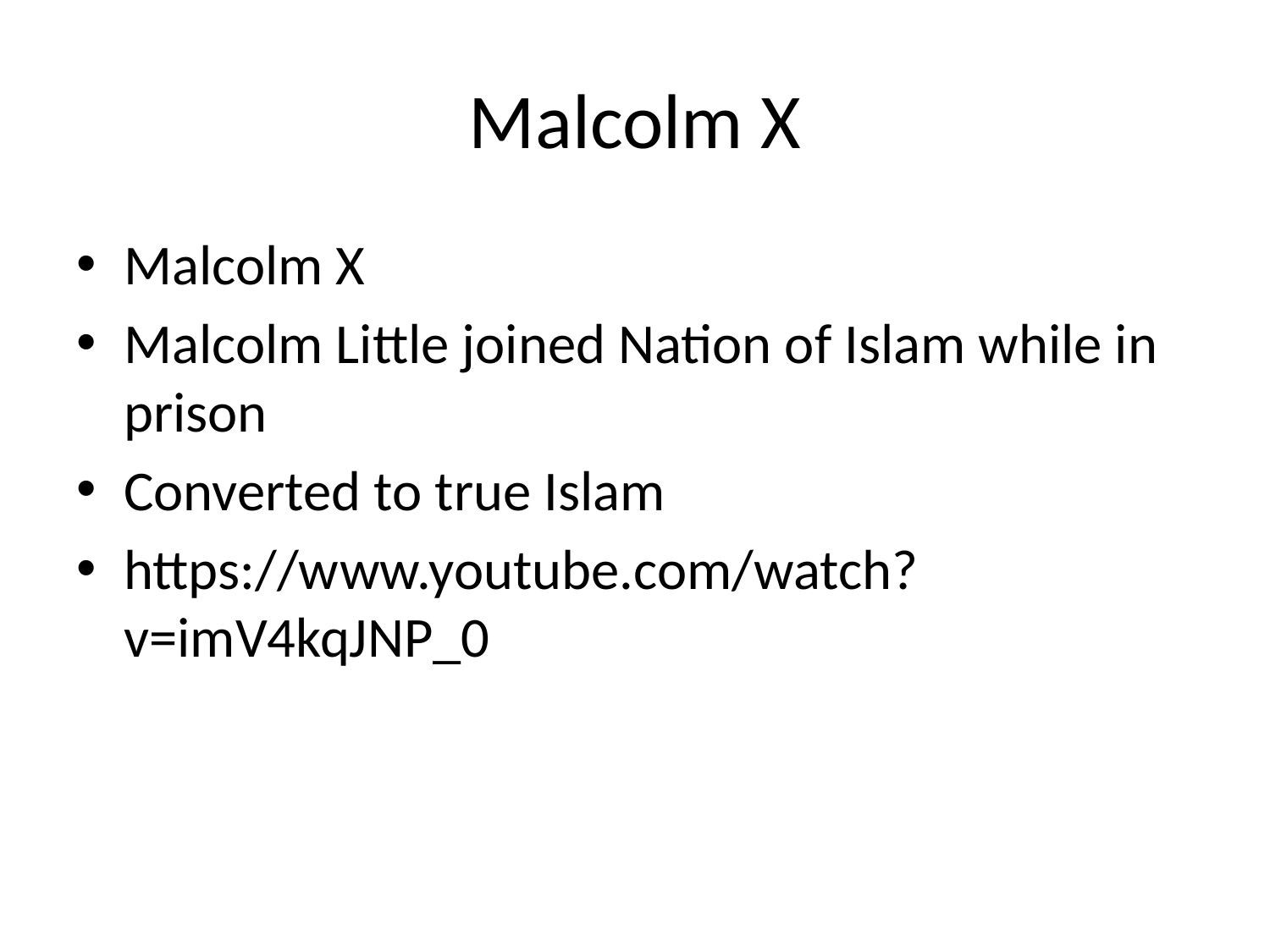

# Malcolm X
Malcolm X
Malcolm Little joined Nation of Islam while in prison
Converted to true Islam
https://www.youtube.com/watch?v=imV4kqJNP_0